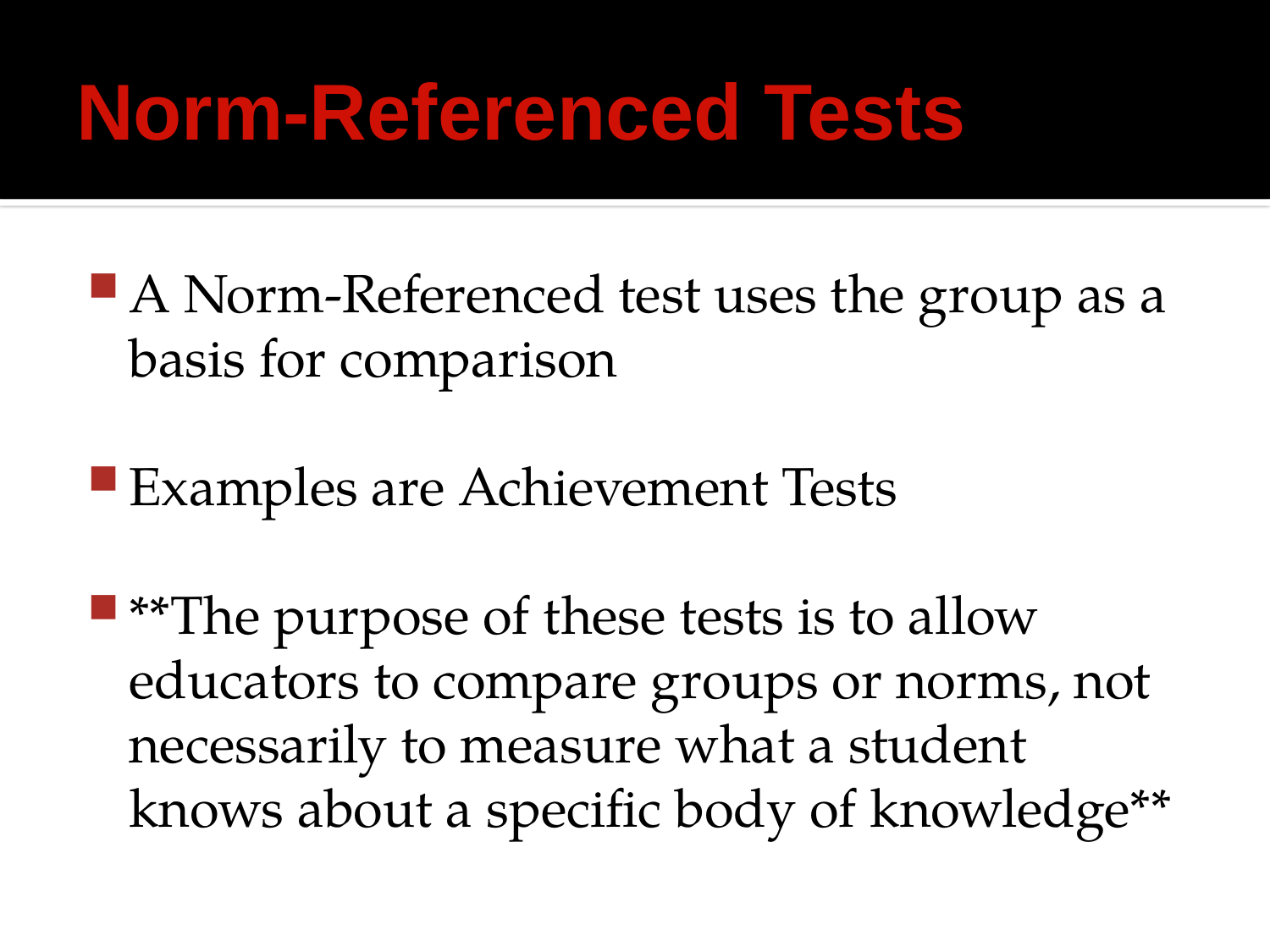

# Norm-Referenced Tests
A Norm-Referenced test uses the group as a basis for comparison

Examples are Achievement Tests

**The purpose of these tests is to allow educators to compare groups or norms, not necessarily to measure what a student knows about a specific body of knowledge**